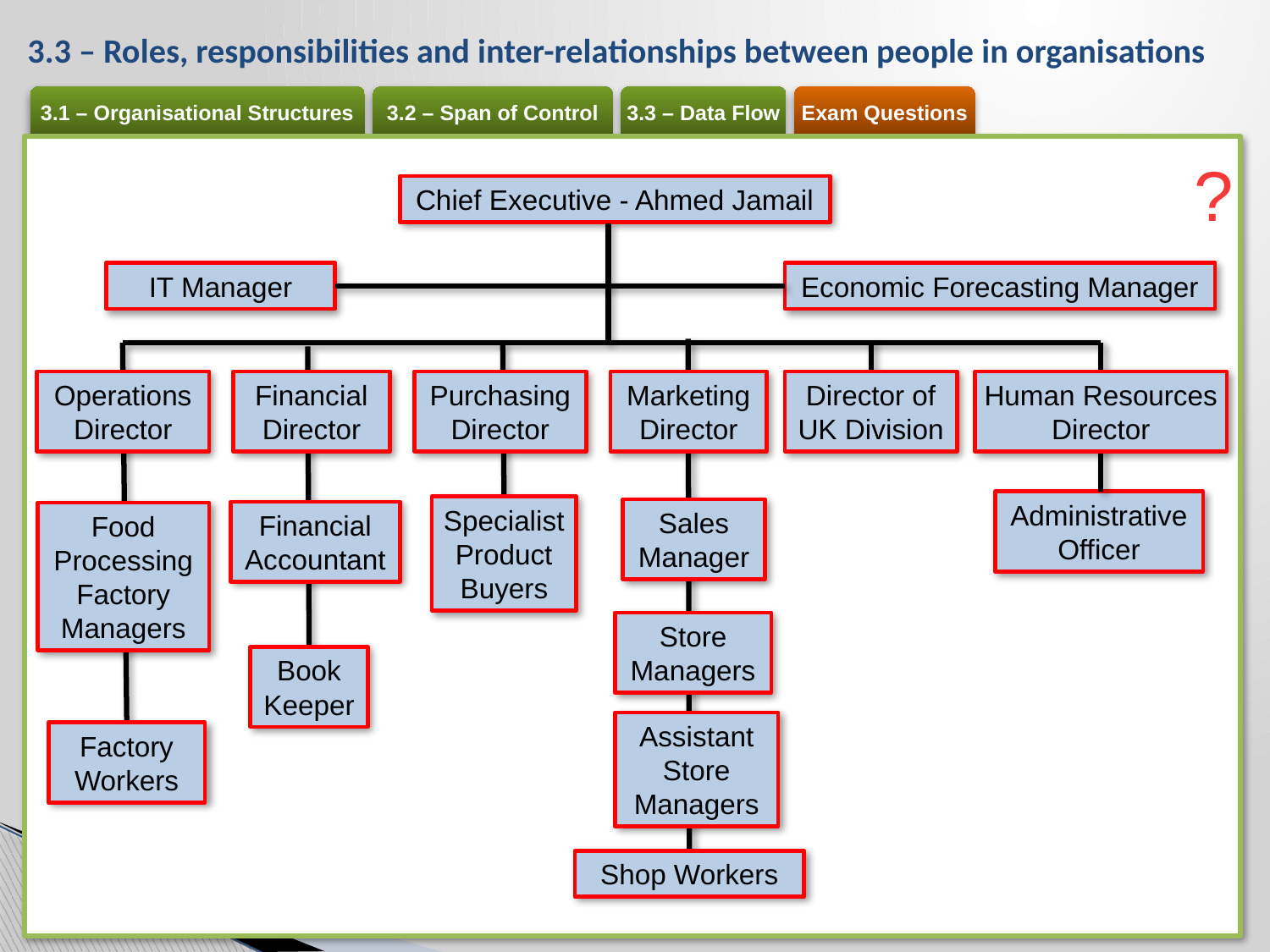

# 3.3 – Roles, responsibilities and inter-relationships between people in organisations
?
Chief Executive - Ahmed Jamail
IT Manager
Economic Forecasting Manager
Operations Director
Financial Director
Purchasing Director
Marketing Director
Director of UK Division
Human Resources Director
Administrative Officer
Specialist Product Buyers
Sales Manager
Financial Accountant
Food Processing Factory Managers
Store Managers
Book Keeper
Assistant Store Managers
Factory Workers
Shop Workers